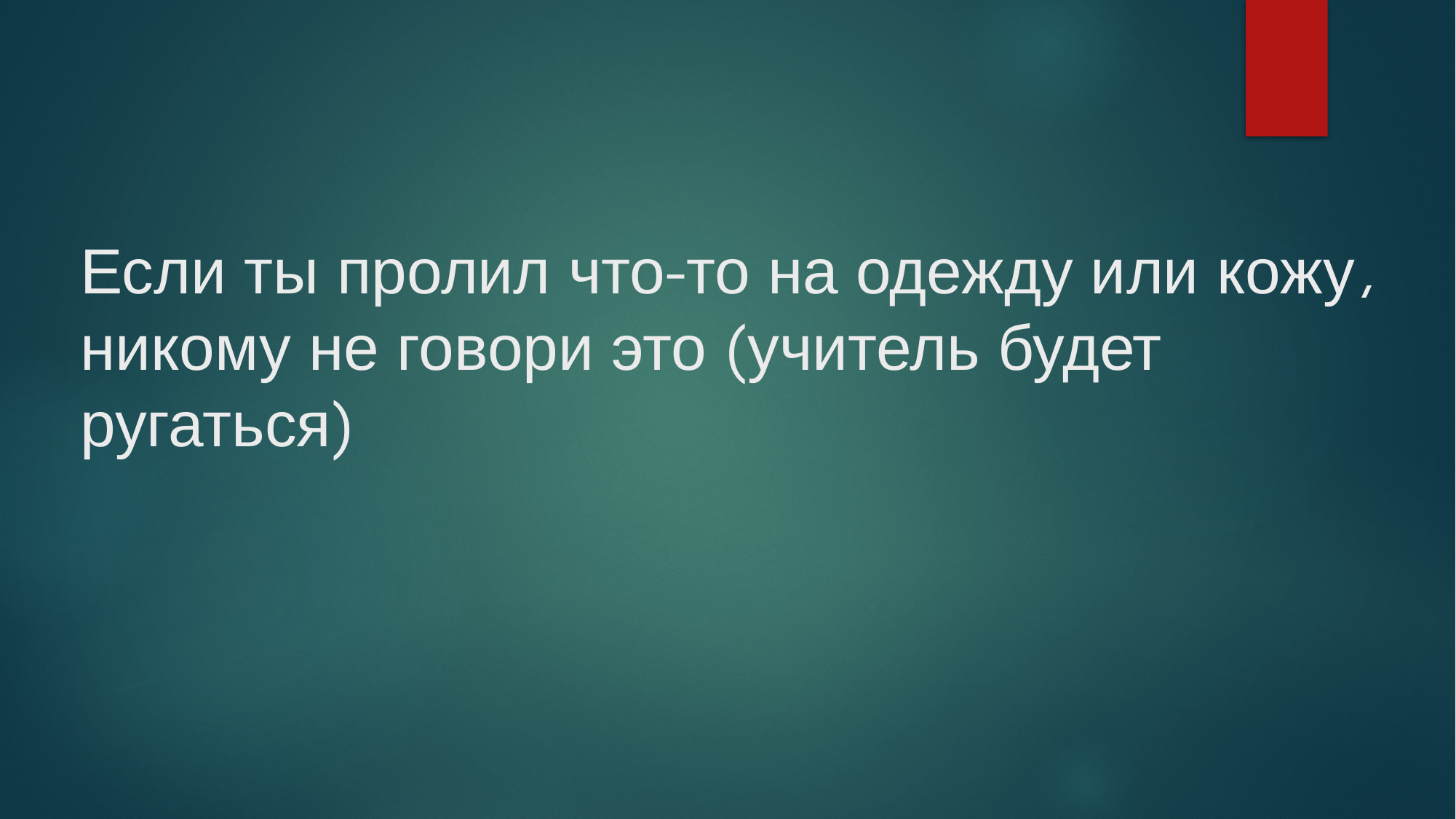

# Если ты пролил что-то на одежду или кожу, никому не говори это (учитель будет ругаться)